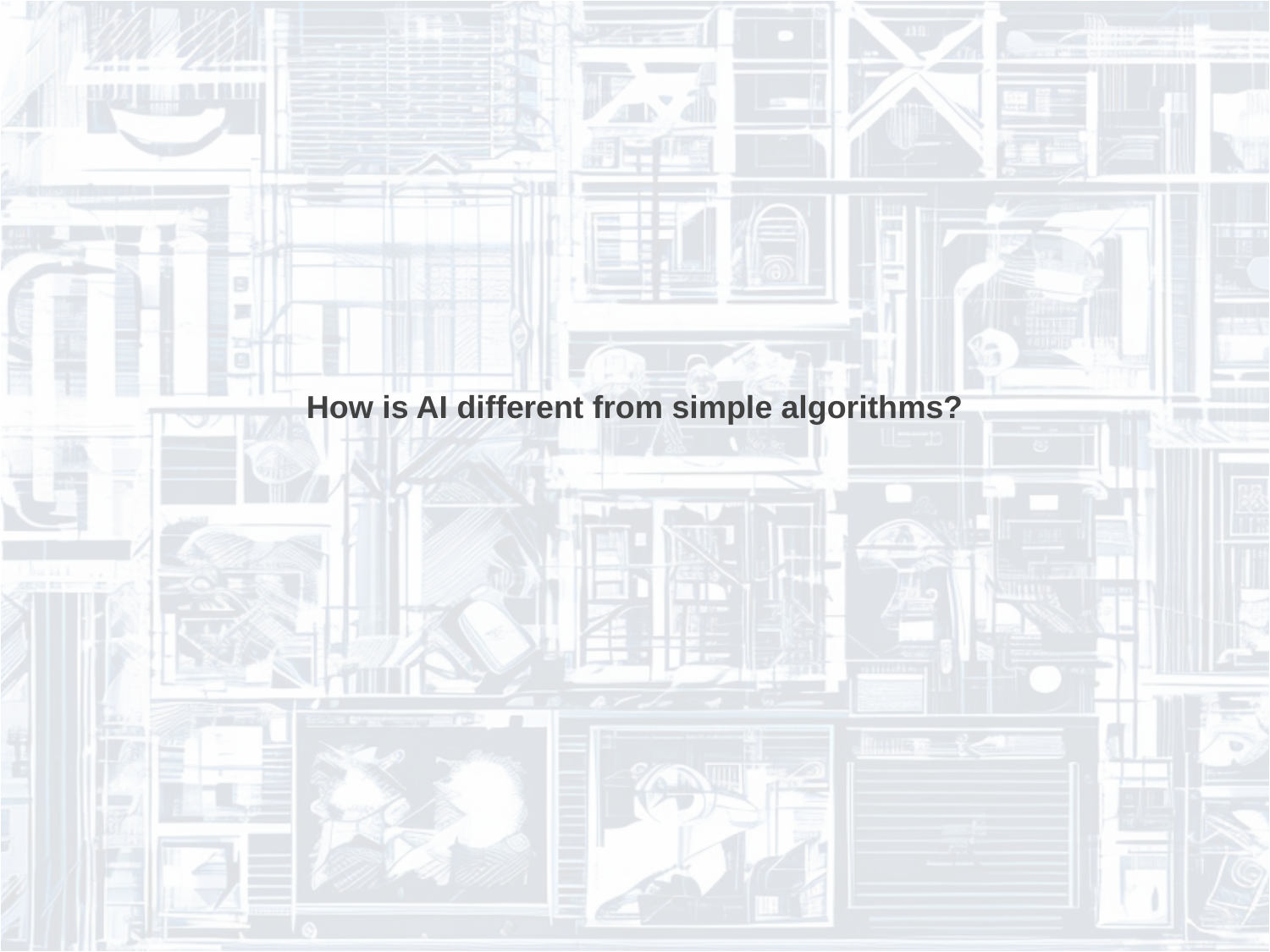

How is AI different from simple algorithms?